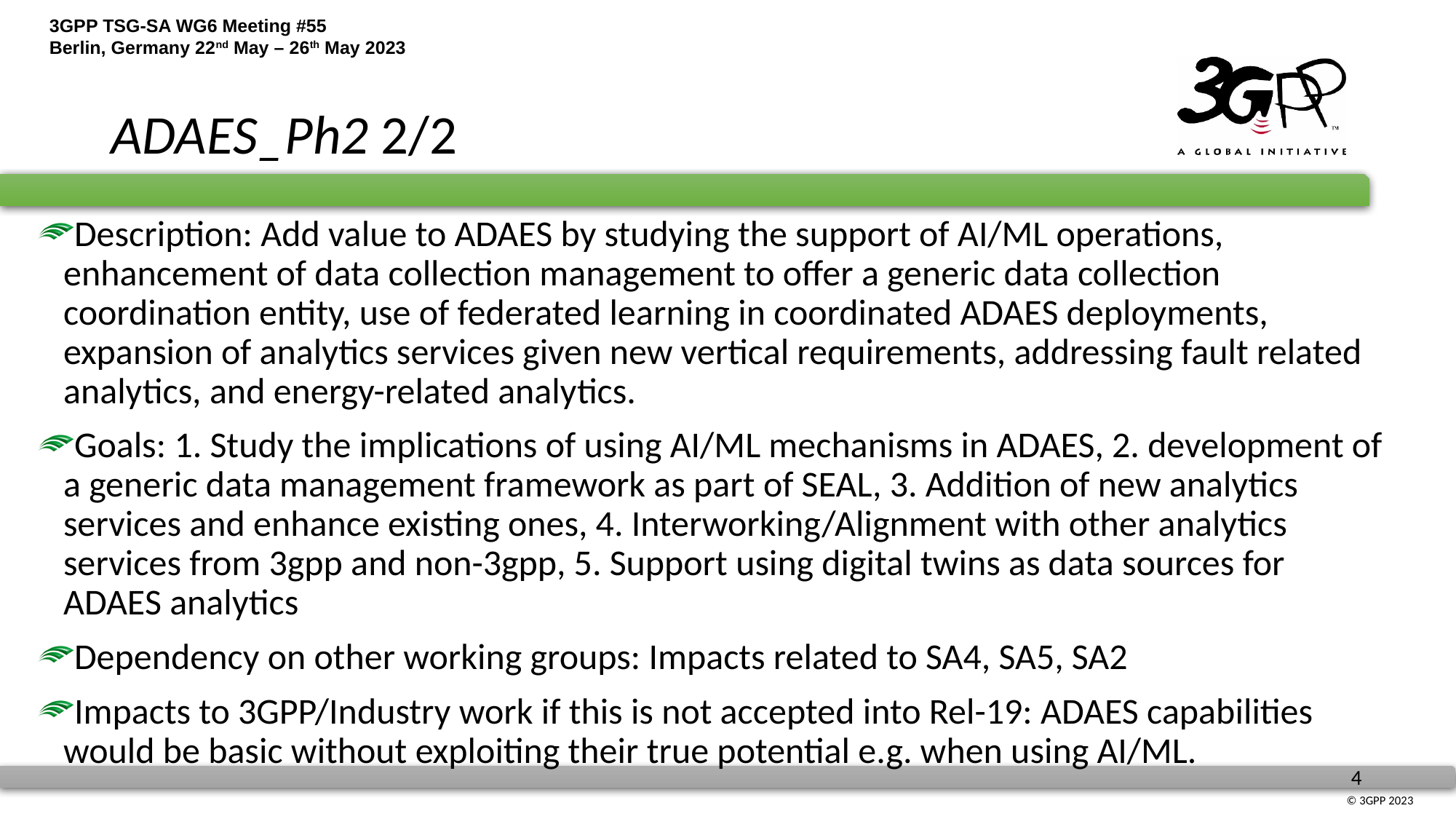

# ADAES_Ph2 2/2
Description: Add value to ADAES by studying the support of AI/ML operations, enhancement of data collection management to offer a generic data collection coordination entity, use of federated learning in coordinated ADAES deployments, expansion of analytics services given new vertical requirements, addressing fault related analytics, and energy-related analytics.
Goals: 1. Study the implications of using AI/ML mechanisms in ADAES, 2. development of a generic data management framework as part of SEAL, 3. Addition of new analytics services and enhance existing ones, 4. Interworking/Alignment with other analytics services from 3gpp and non-3gpp, 5. Support using digital twins as data sources for ADAES analytics
Dependency on other working groups: Impacts related to SA4, SA5, SA2
Impacts to 3GPP/Industry work if this is not accepted into Rel-19: ADAES capabilities would be basic without exploiting their true potential e.g. when using AI/ML.